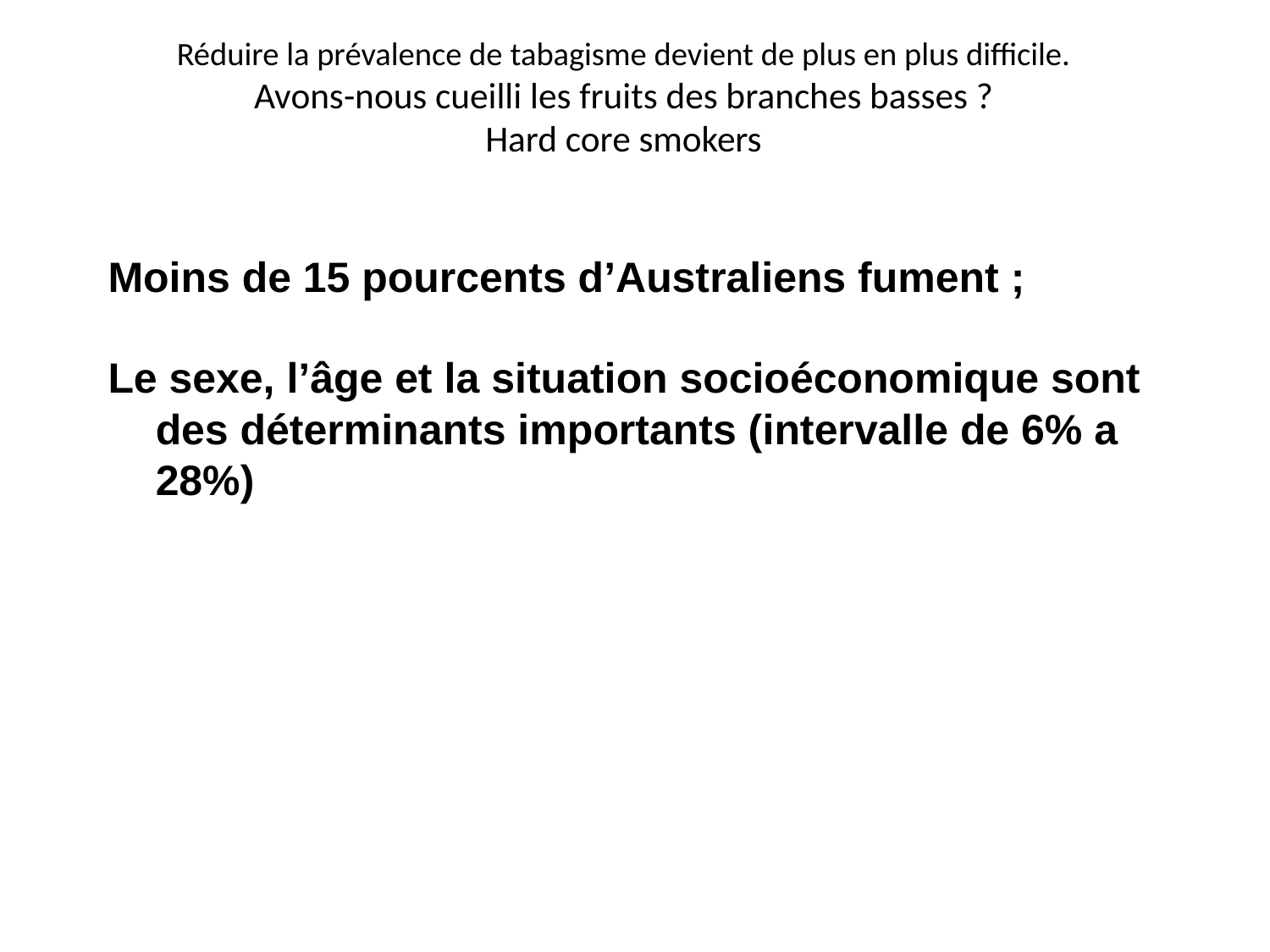

# Réduire la prévalence de tabagisme devient de plus en plus difficile. Avons-nous cueilli les fruits des branches basses ? Hard core smokers
Moins de 15 pourcents d’Australiens fument ;

Le sexe, l’âge et la situation socioéconomique sont des déterminants importants (intervalle de 6% a 28%)